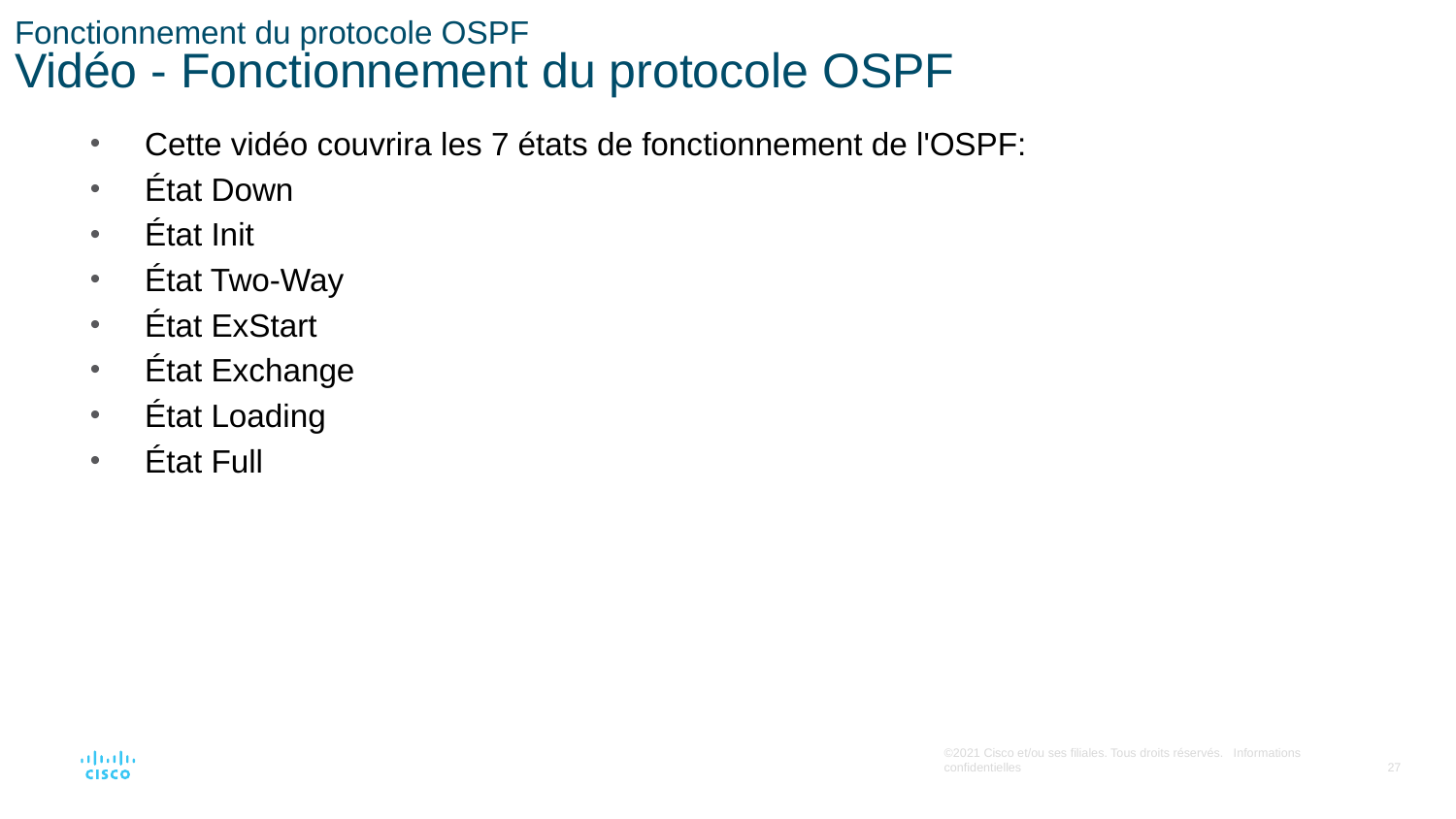

# Fonctionnement du protocole OSPF Vidéo - Fonctionnement du protocole OSPF
Cette vidéo couvrira les 7 états de fonctionnement de l'OSPF:
État Down
État Init
État Two-Way
État ExStart
État Exchange
État Loading
État Full